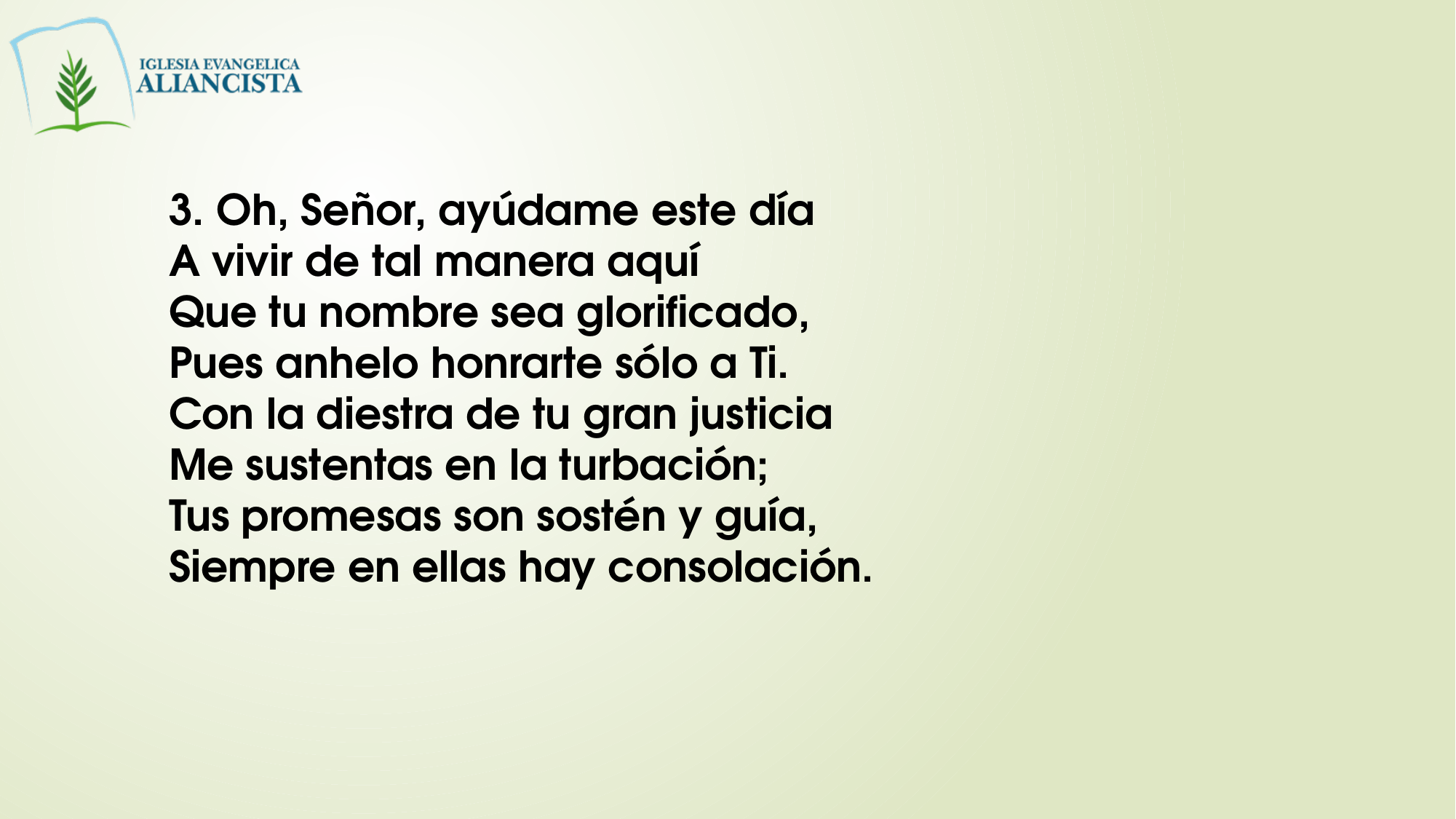

3. Oh, Señor, ayúdame este día
A vivir de tal manera aquí
Que tu nombre sea glorificado,
Pues anhelo honrarte sólo a Ti.
Con la diestra de tu gran justicia
Me sustentas en la turbación;
Tus promesas son sostén y guía,
Siempre en ellas hay consolación.